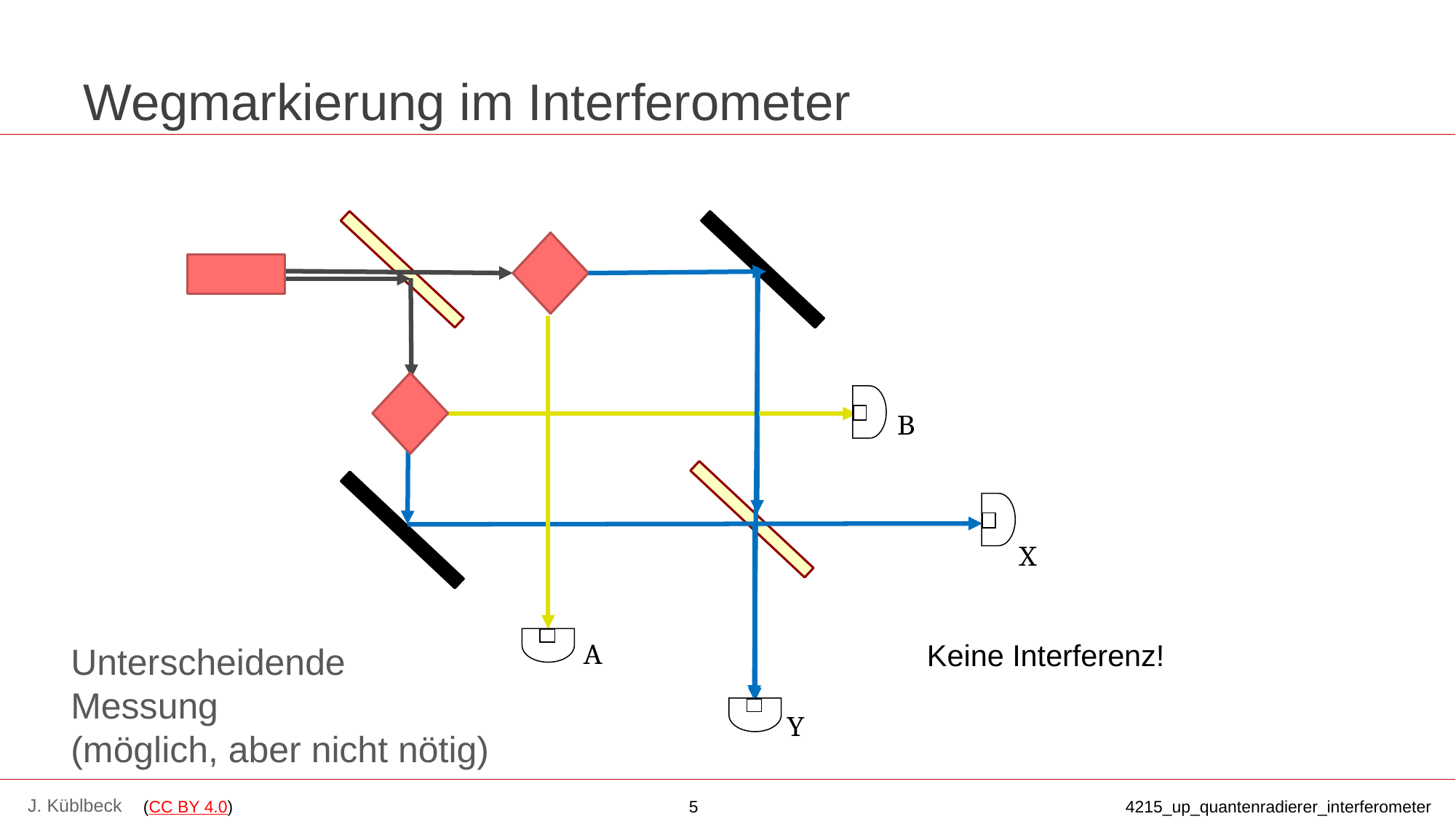

# Wegmarkierung im Interferometer

Unterscheidende
Messung
(möglich, aber nicht nötig)

B

X

Keine Interferenz!

A

Y